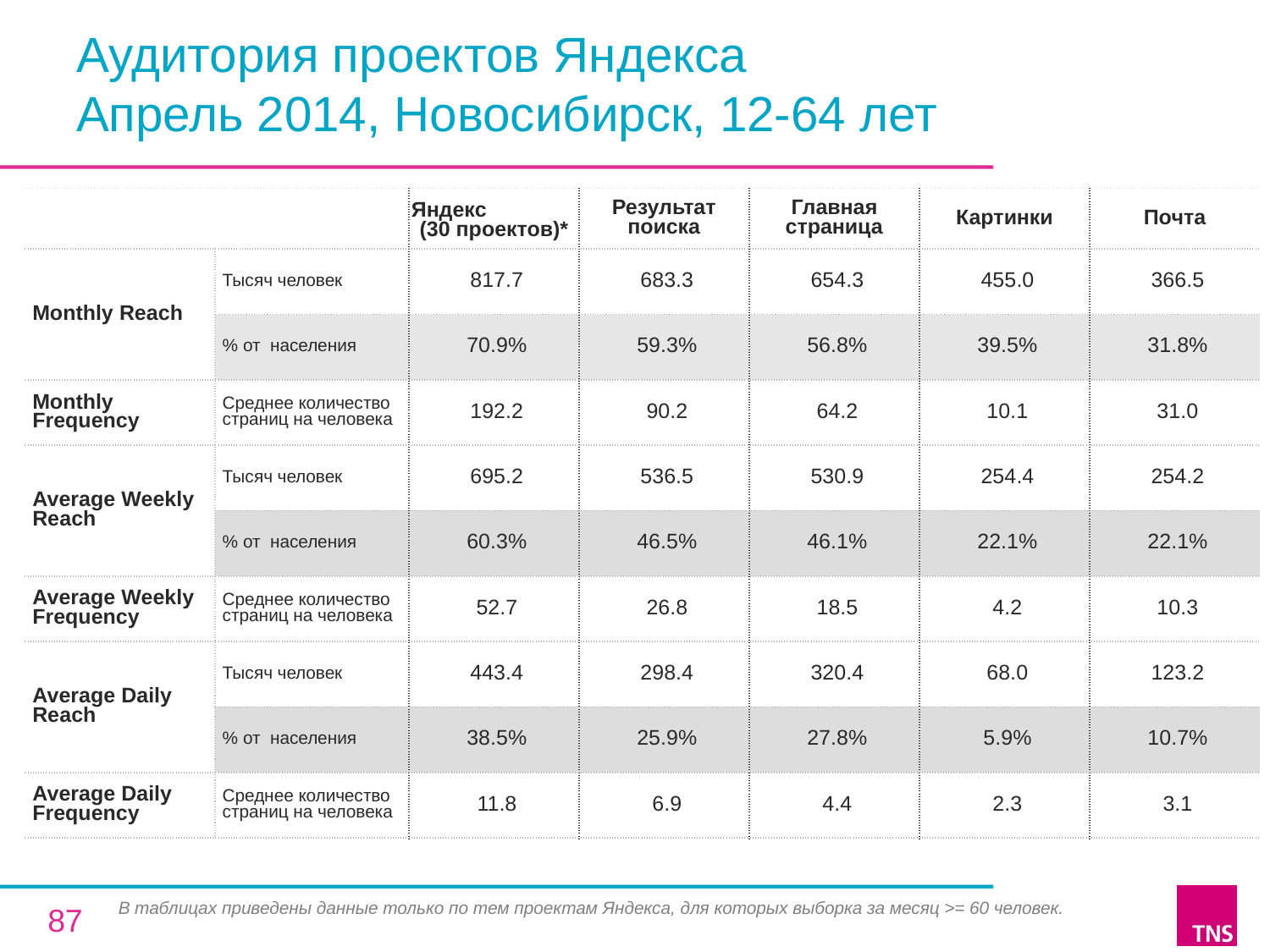

# Аудитория проектов Яндекса Апрель 2014, Новосибирск, 12-64 лет
|  |  | Яндекс (30 проектов)\* | Результат поиска | Главная страница | Картинки | Почта |
| --- | --- | --- | --- | --- | --- | --- |
| Monthly Reach | Тысяч человек | 817.7 | 683.3 | 654.3 | 455.0 | 366.5 |
|  | % от населения | 70.9% | 59.3% | 56.8% | 39.5% | 31.8% |
| Monthly Frequency | Среднее количество страниц на человека | 192.2 | 90.2 | 64.2 | 10.1 | 31.0 |
| Average Weekly Reach | Тысяч человек | 695.2 | 536.5 | 530.9 | 254.4 | 254.2 |
|  | % от населения | 60.3% | 46.5% | 46.1% | 22.1% | 22.1% |
| Average Weekly Frequency | Среднее количество страниц на человека | 52.7 | 26.8 | 18.5 | 4.2 | 10.3 |
| Average Daily Reach | Тысяч человек | 443.4 | 298.4 | 320.4 | 68.0 | 123.2 |
|  | % от населения | 38.5% | 25.9% | 27.8% | 5.9% | 10.7% |
| Average Daily Frequency | Среднее количество страниц на человека | 11.8 | 6.9 | 4.4 | 2.3 | 3.1 |
В таблицах приведены данные только по тем проектам Яндекса, для которых выборка за месяц >= 60 человек.
87